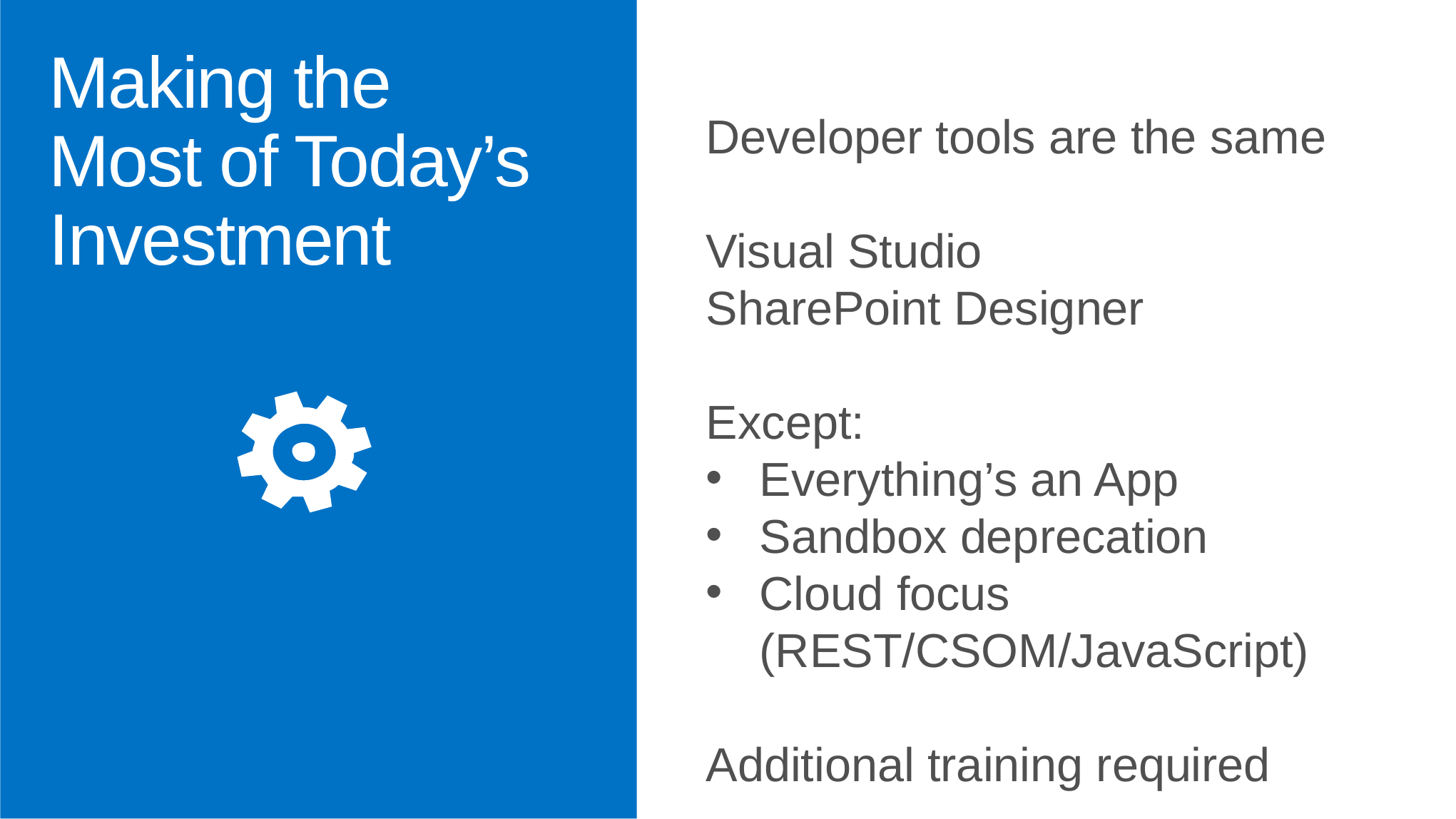

# Making the Most of Today’s Investment
Developer tools are the same

Visual Studio
SharePoint Designer

Except:
Everything’s an App
Sandbox deprecation
Cloud focus (REST/CSOM/JavaScript)
Additional training required